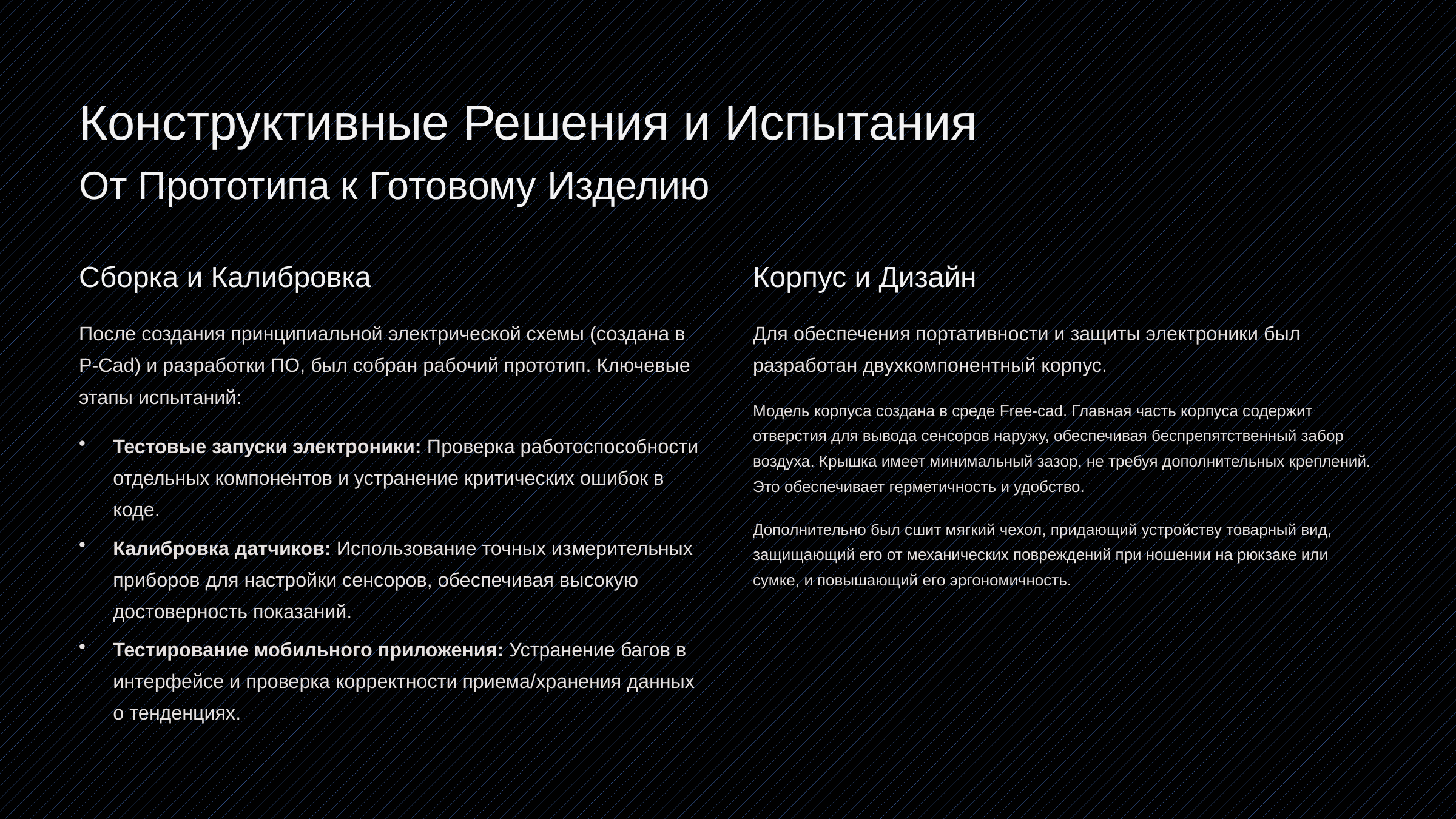

Конструктивные Решения и Испытания
От Прототипа к Готовому Изделию
Сборка и Калибровка
Корпус и Дизайн
После создания принципиальной электрической схемы (создана в P-Cad) и разработки ПО, был собран рабочий прототип. Ключевые этапы испытаний:
Для обеспечения портативности и защиты электроники был разработан двухкомпонентный корпус.
Модель корпуса создана в среде Free-cad. Главная часть корпуса содержит отверстия для вывода сенсоров наружу, обеспечивая беспрепятственный забор воздуха. Крышка имеет минимальный зазор, не требуя дополнительных креплений. Это обеспечивает герметичность и удобство.
Тестовые запуски электроники: Проверка работоспособности отдельных компонентов и устранение критических ошибок в коде.
Дополнительно был сшит мягкий чехол, придающий устройству товарный вид, защищающий его от механических повреждений при ношении на рюкзаке или сумке, и повышающий его эргономичность.
Калибровка датчиков: Использование точных измерительных приборов для настройки сенсоров, обеспечивая высокую достоверность показаний.
Тестирование мобильного приложения: Устранение багов в интерфейсе и проверка корректности приема/хранения данных о тенденциях.